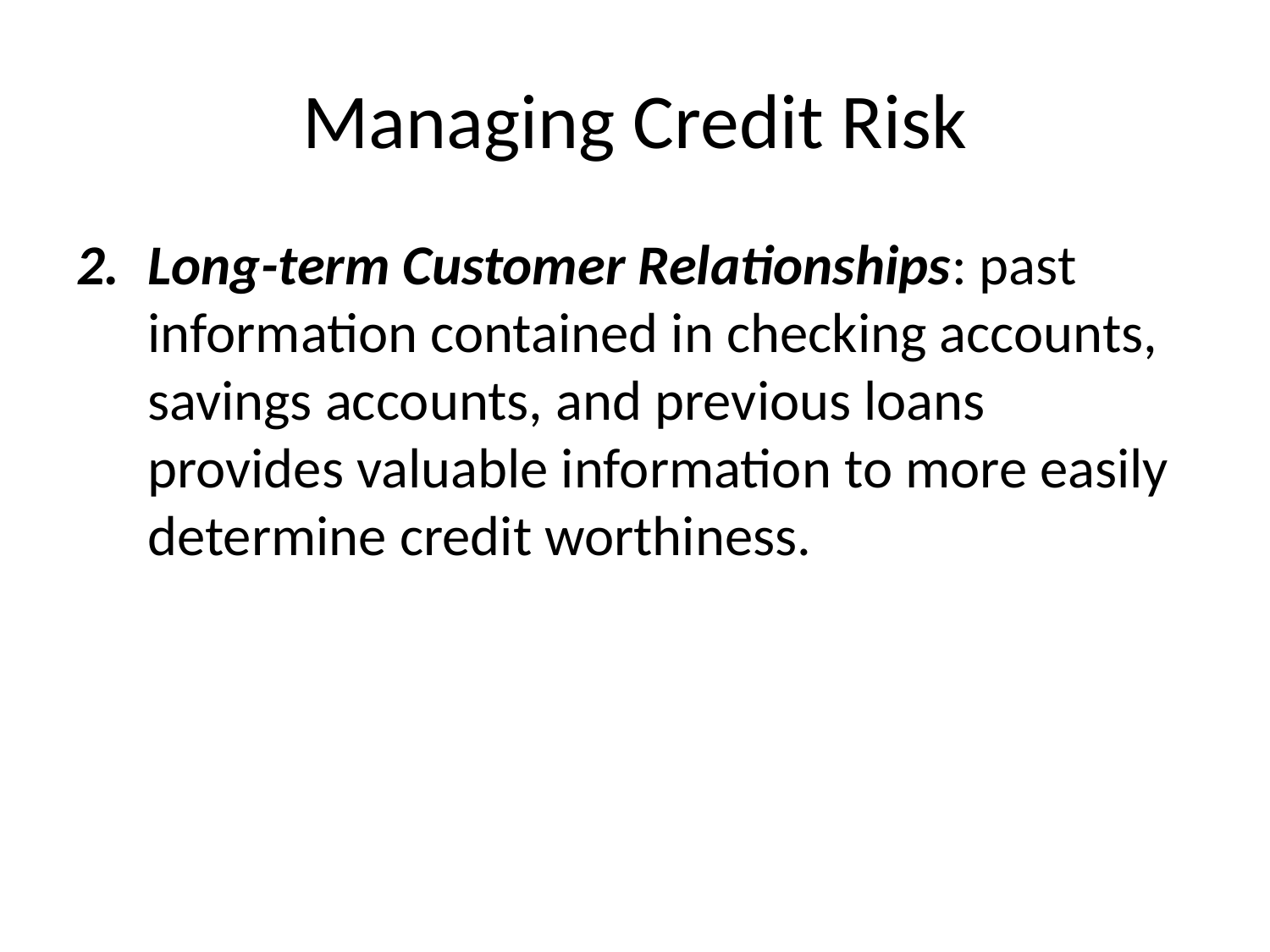

# Managing Credit Risk
Long-term Customer Relationships: past information contained in checking accounts, savings accounts, and previous loans provides valuable information to more easily determine credit worthiness.